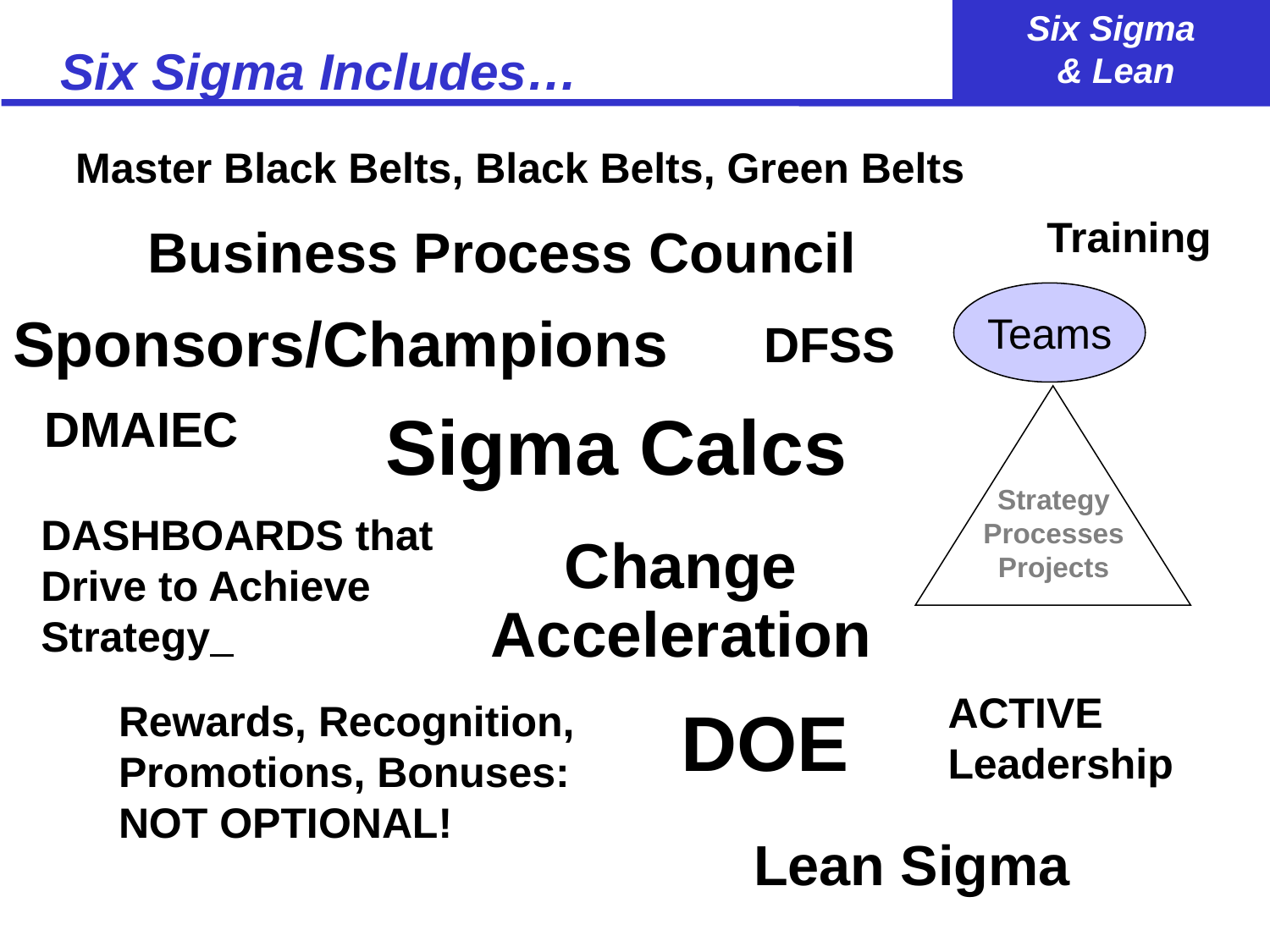

# Six Sigma Includes…
Master Black Belts, Black Belts, Green Belts
Training
Business Process Council
Teams
Sponsors/Champions
DFSS

DMAIEC
Sigma Calcs
Strategy
Processes
Projects
DASHBOARDS that Drive to Achieve Strategy
Change Acceleration
ACTIVE
Leadership
Rewards, Recognition, Promotions, Bonuses:
NOT OPTIONAL!
DOE
Lean Sigma